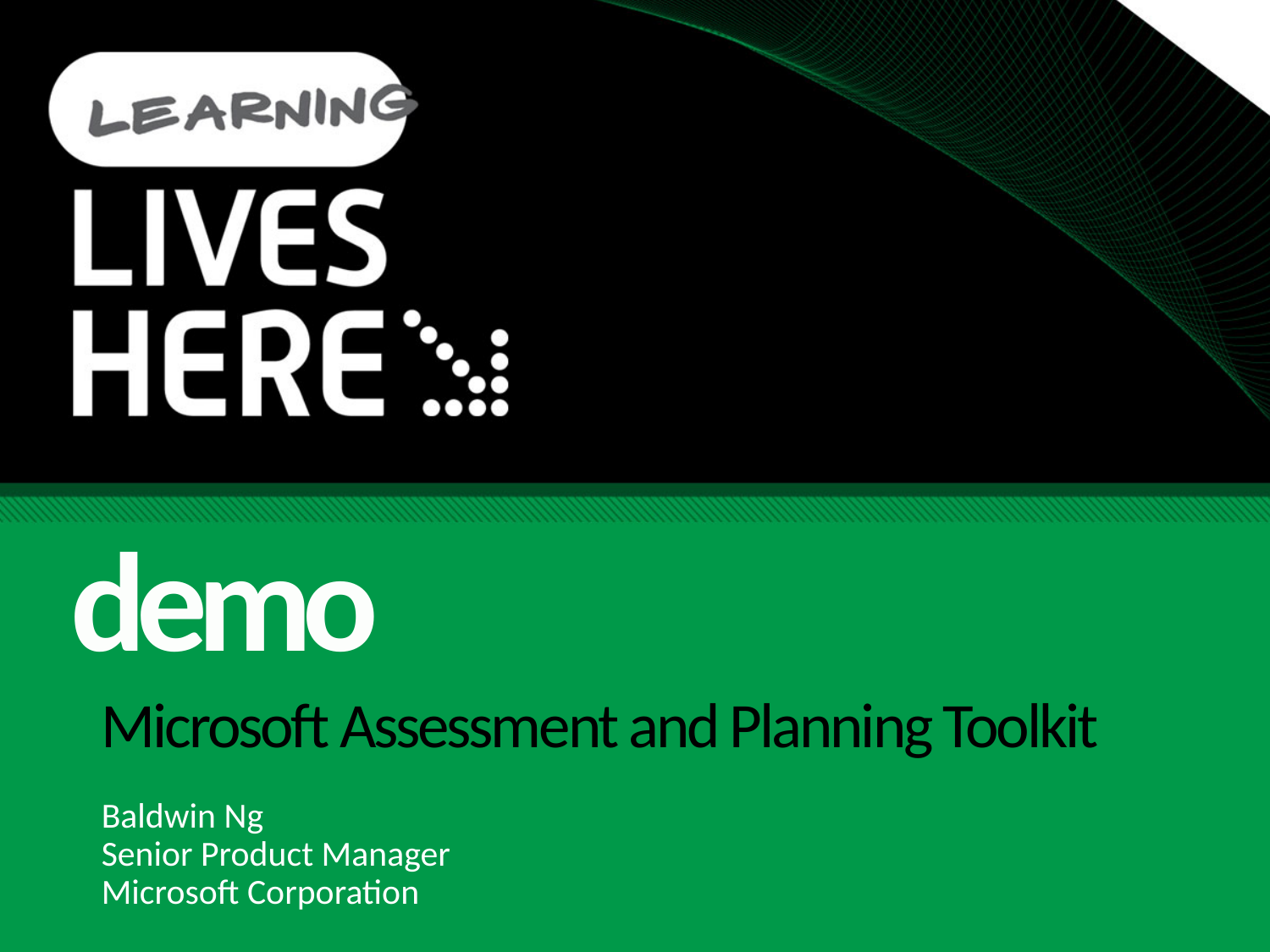

demo
# Microsoft Assessment and Planning Toolkit
Baldwin Ng
Senior Product Manager
Microsoft Corporation